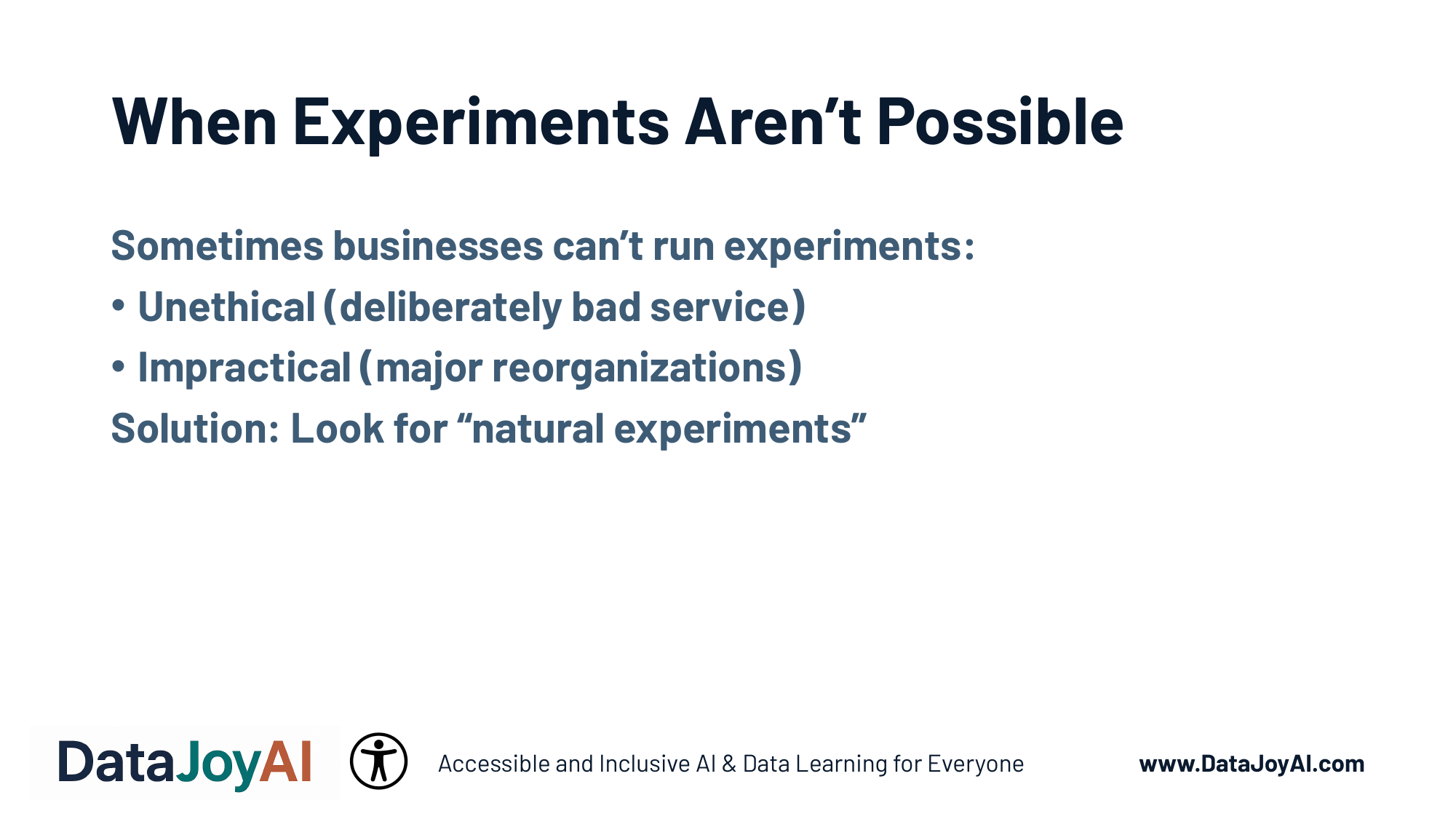

# When Experiments Aren’t Possible
Sometimes businesses can’t run experiments:
Unethical (deliberately bad service)
Impractical (major reorganizations)
Solution: Look for “natural experiments”